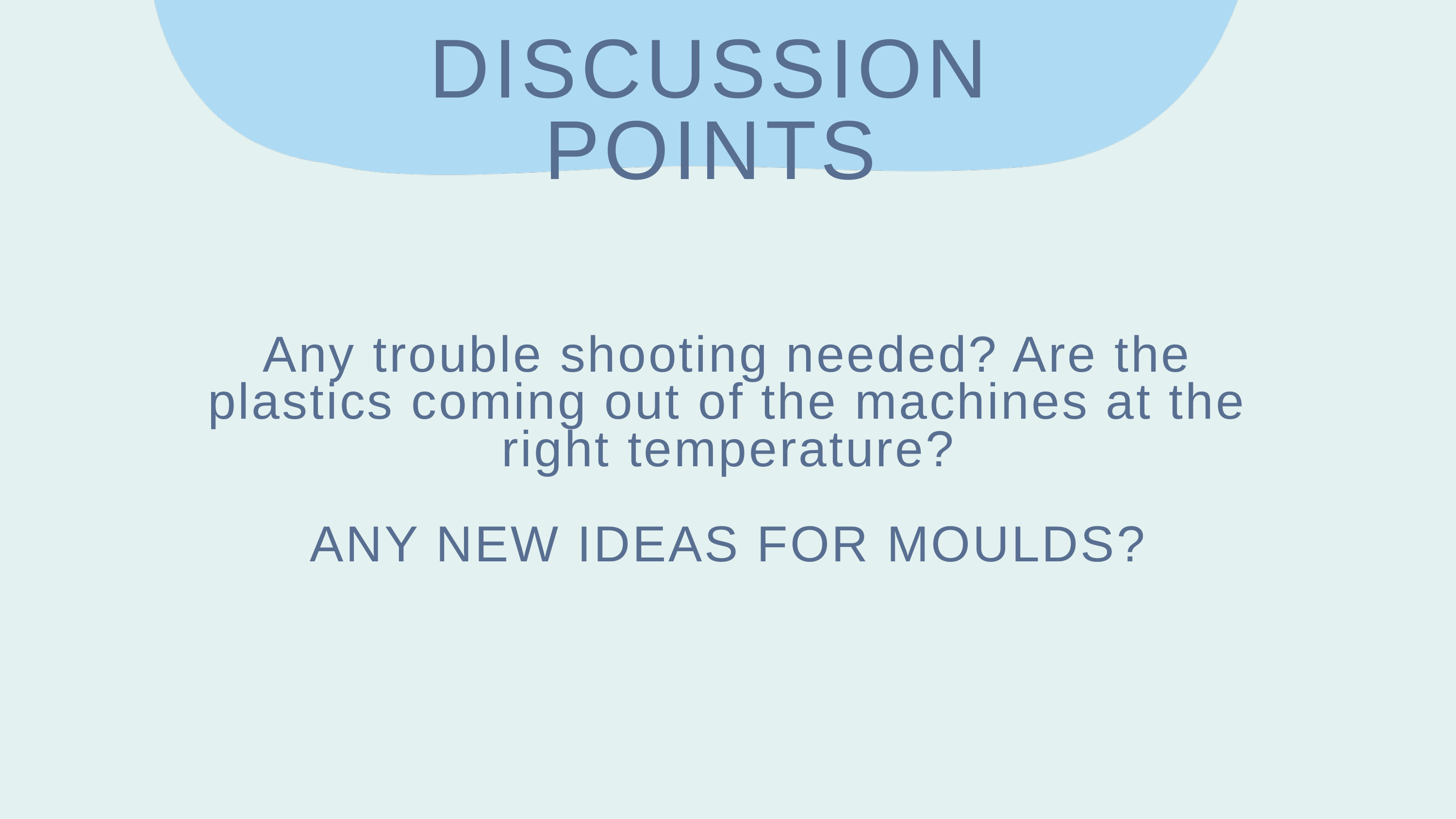

DISCUSSION POINTS
Any trouble shooting needed? Are the plastics coming out of the machines at the right temperature?

ANY NEW IDEAS FOR MOULDS?